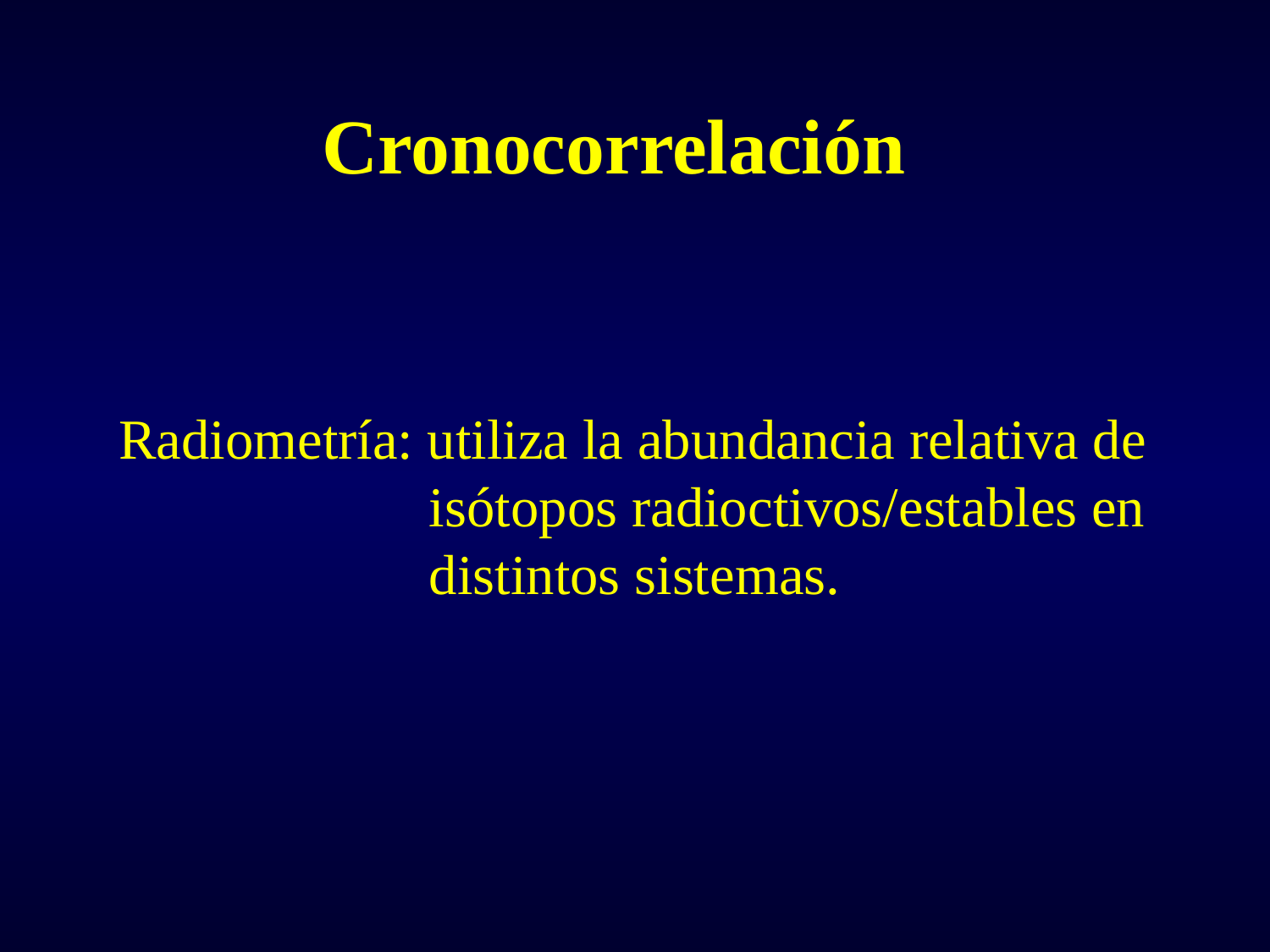

Cronocorrelación

Radiometría: utiliza la abundancia relativa de   	 	    isótopos radioctivos/estables en  		    distintos sistemas.